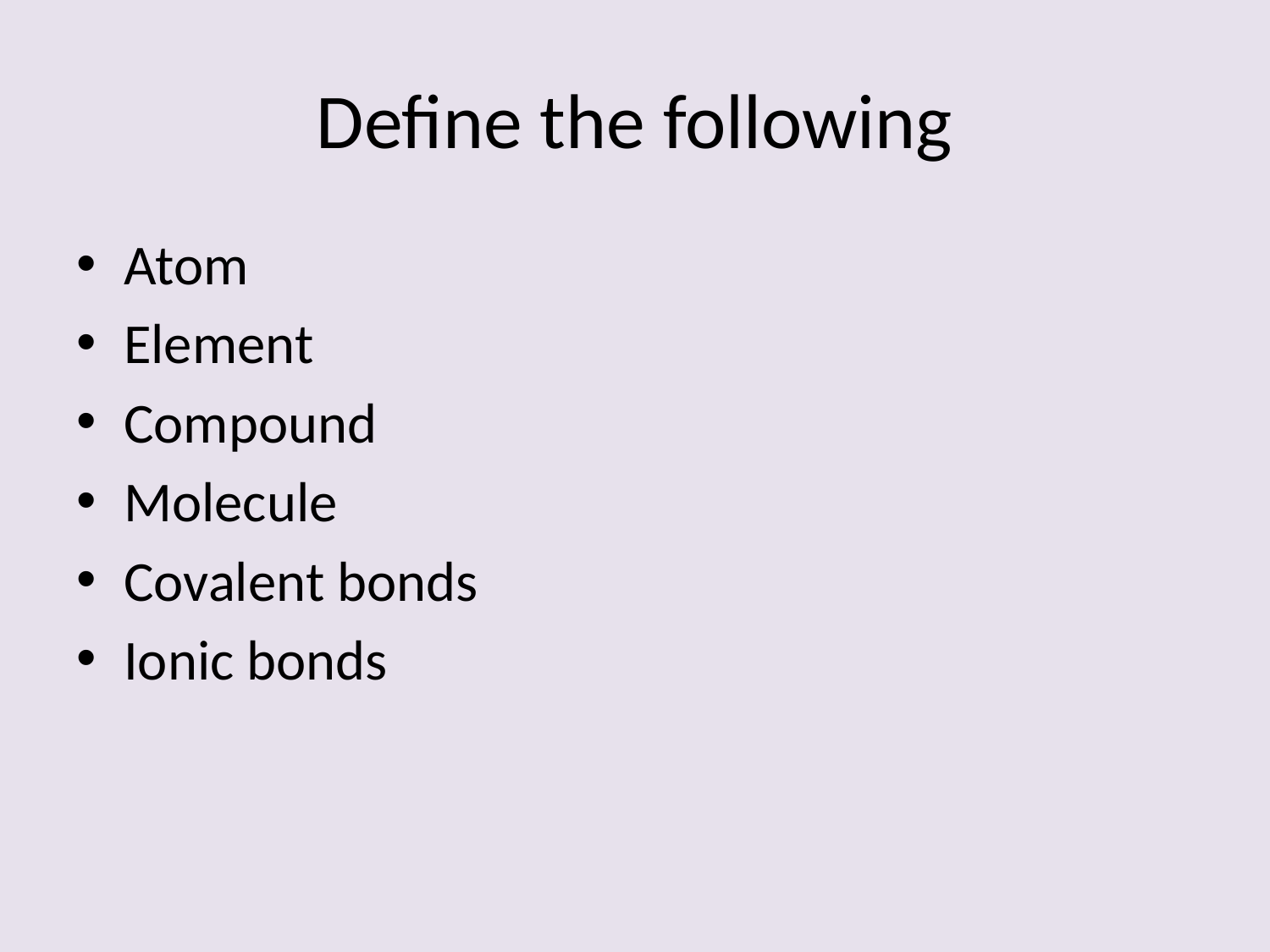

# Define the following
Atom
Element
Compound
Molecule
Covalent bonds
Ionic bonds